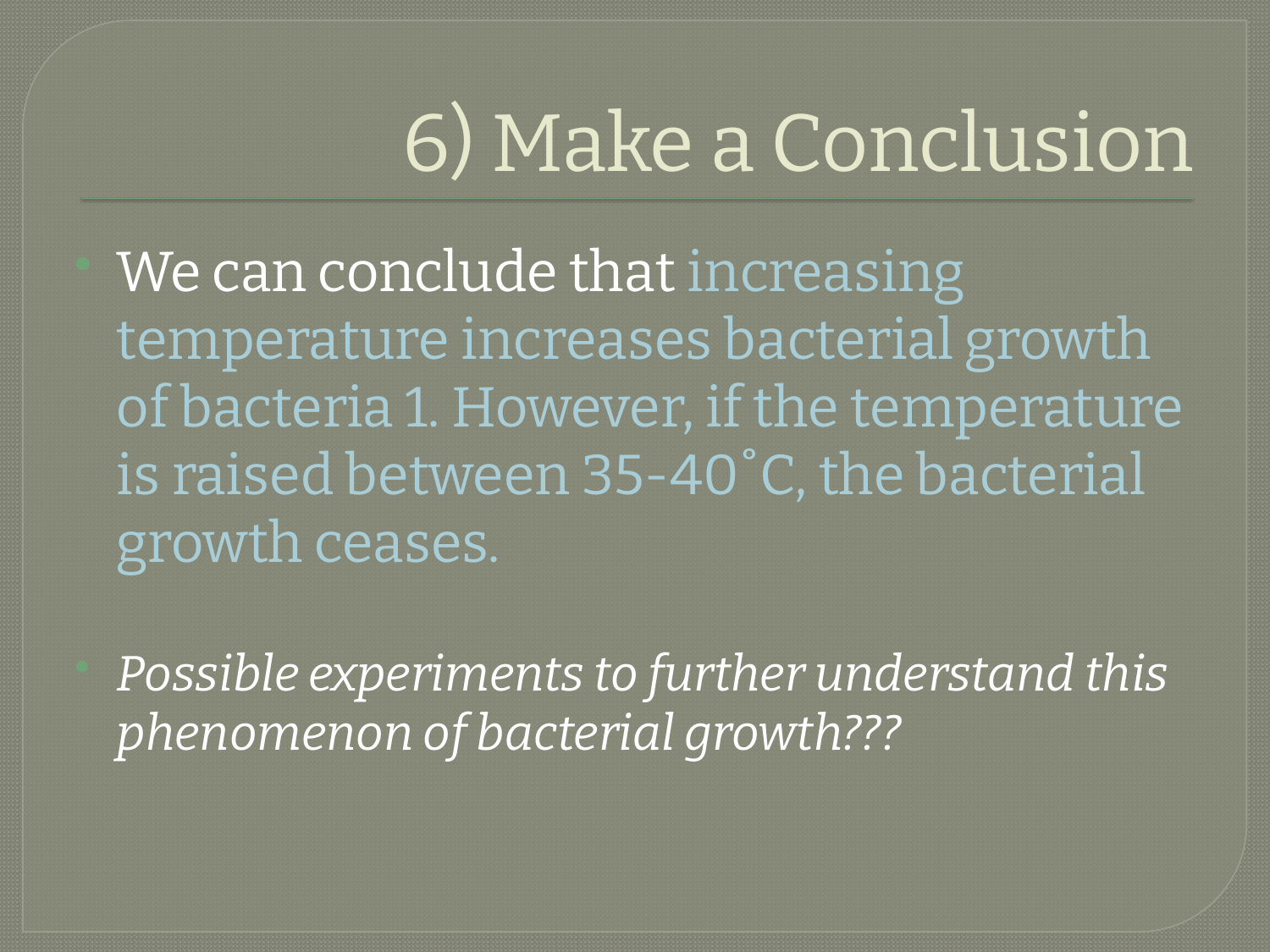

# 6) Make a Conclusion
We can conclude that increasing temperature increases bacterial growth of bacteria 1. However, if the temperature is raised between 35-40˚C, the bacterial growth ceases.
Possible experiments to further understand this phenomenon of bacterial growth???